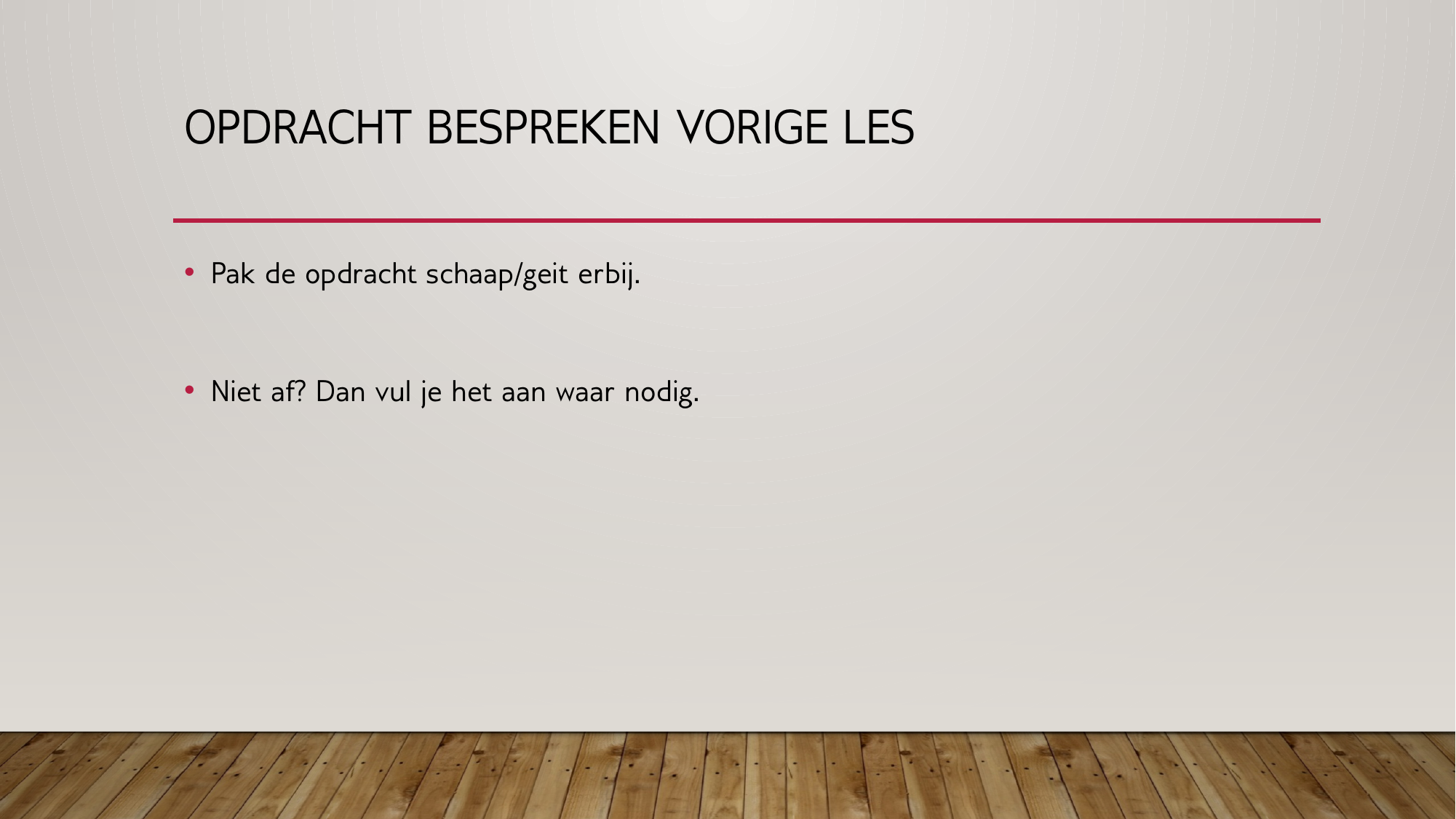

# Opdracht bespreken vorige les
Pak de opdracht schaap/geit erbij.

Niet af? Dan vul je het aan waar nodig.